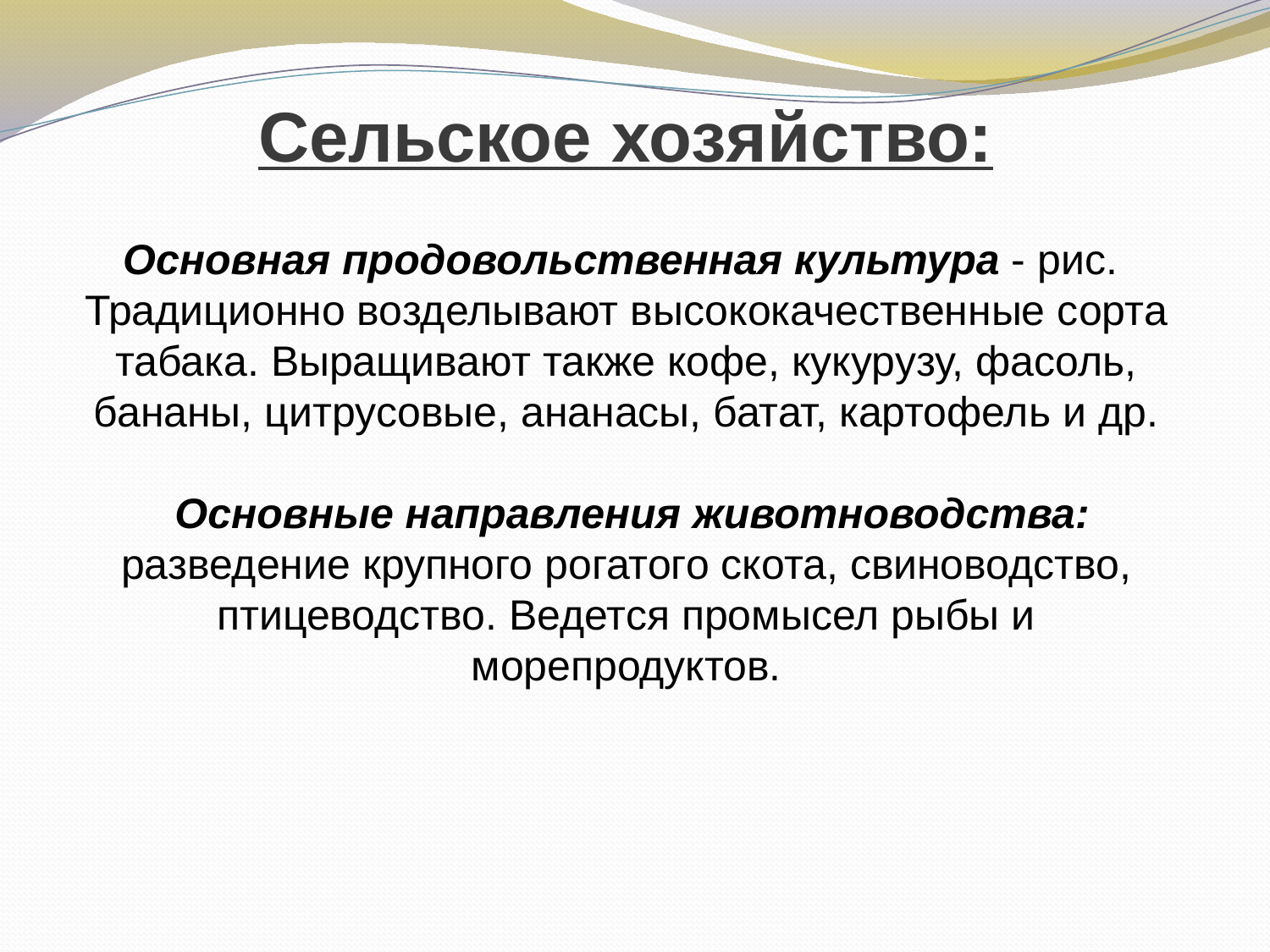

# Сельское хозяйство:
Основная продовольственная культура - рис.
Традиционно возделывают высококачественные сорта табака. Выращивают также кофе, кукурузу, фасоль, бананы, цитрусовые, ананасы, батат, картофель и др.

 Основные направления животноводства: разведение крупного рогатого скота, свиноводство, птицеводство. Ведется промысел рыбы и морепродуктов.